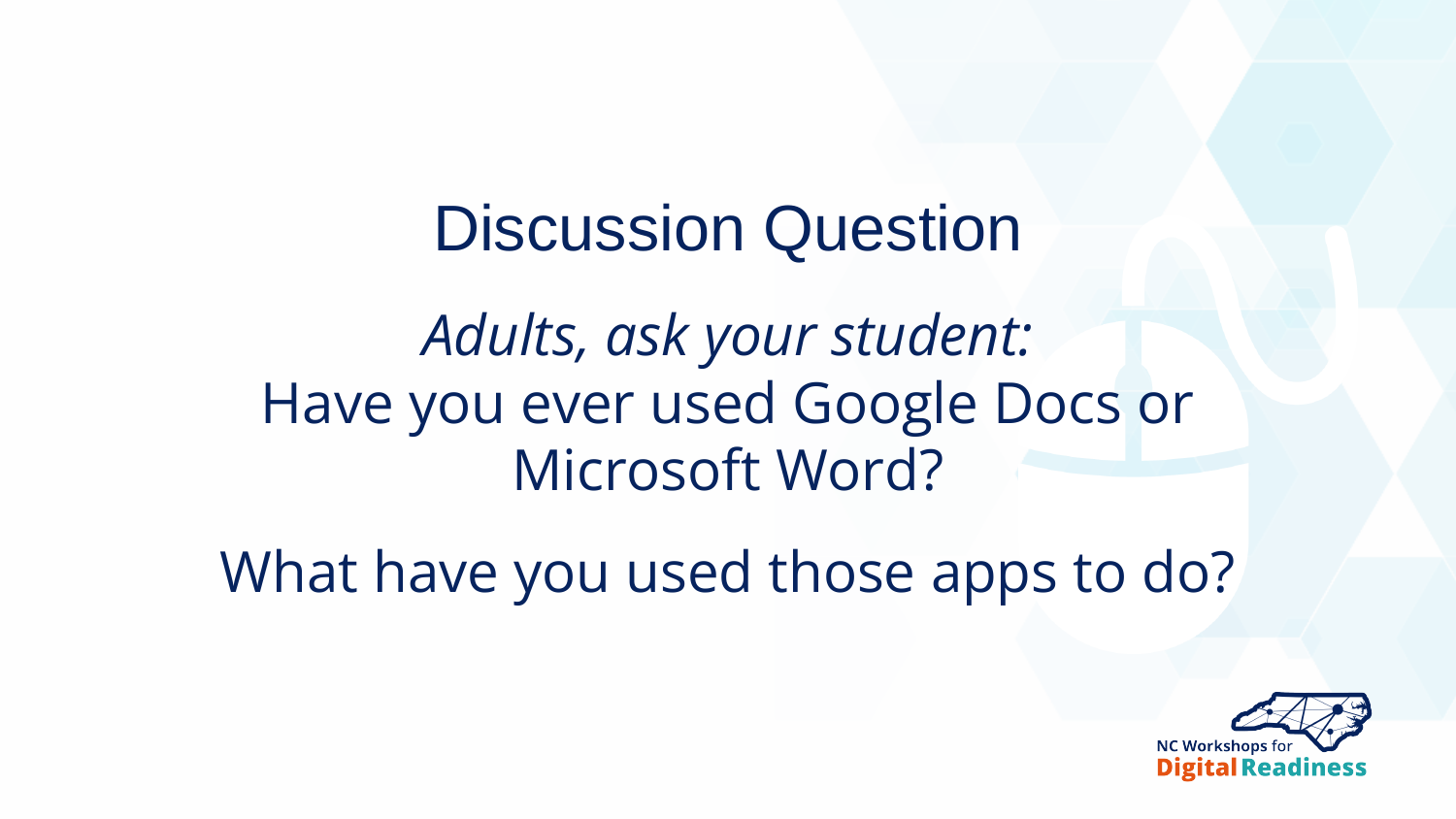

# Discussion Question
Adults, ask your student:
Have you ever used Google Docs or Microsoft Word?
What have you used those apps to do?